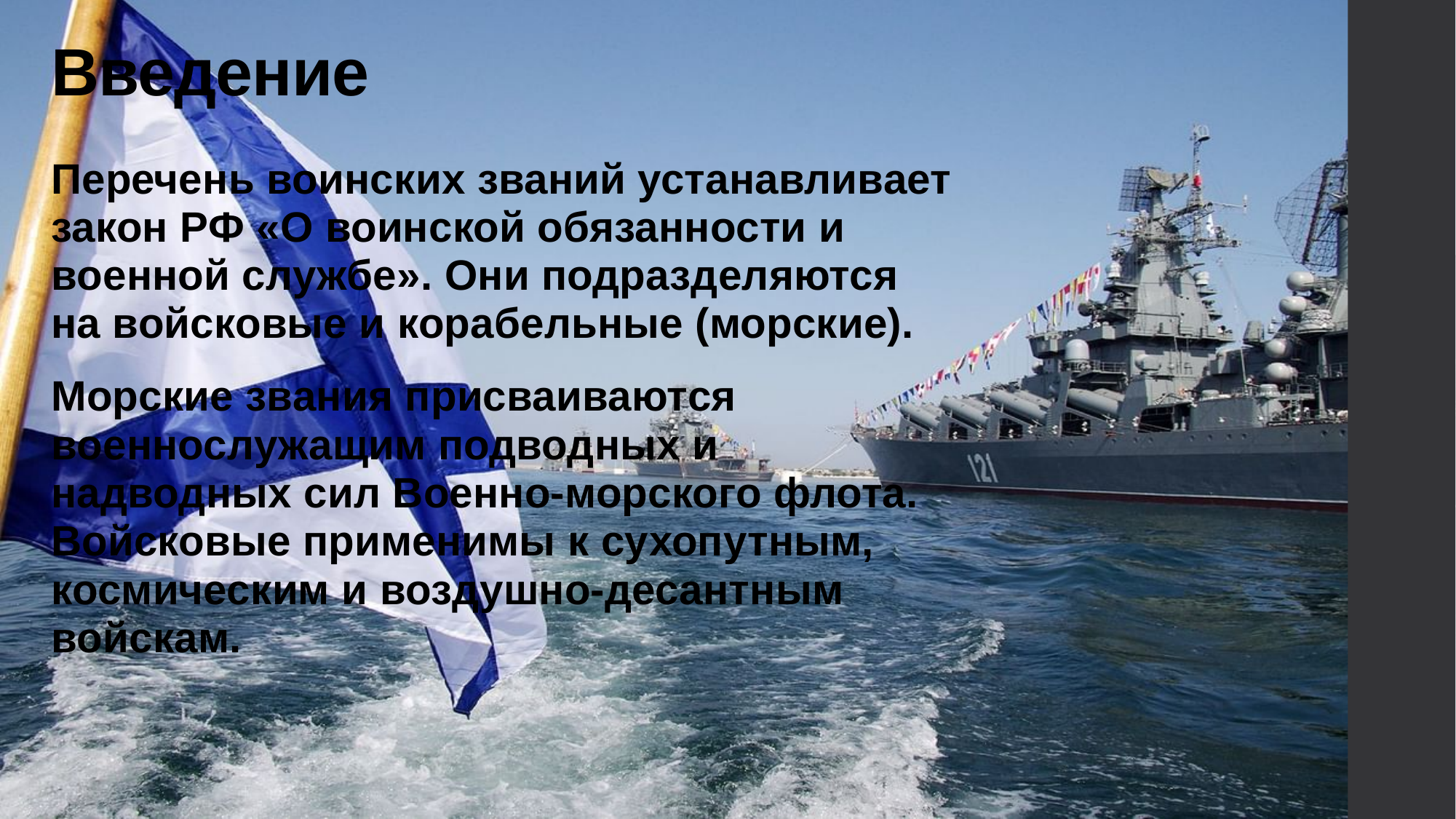

# Введение
Перечень воинских званий устанавливает закон РФ «О воинской обязанности и военной службе». Они подразделяются на войсковые и корабельные (морские).
Морские звания присваиваются военнослужащим подводных и надводных сил Военно-морского флота. Войсковые применимы к сухопутным, космическим и воздушно-десантным войскам.